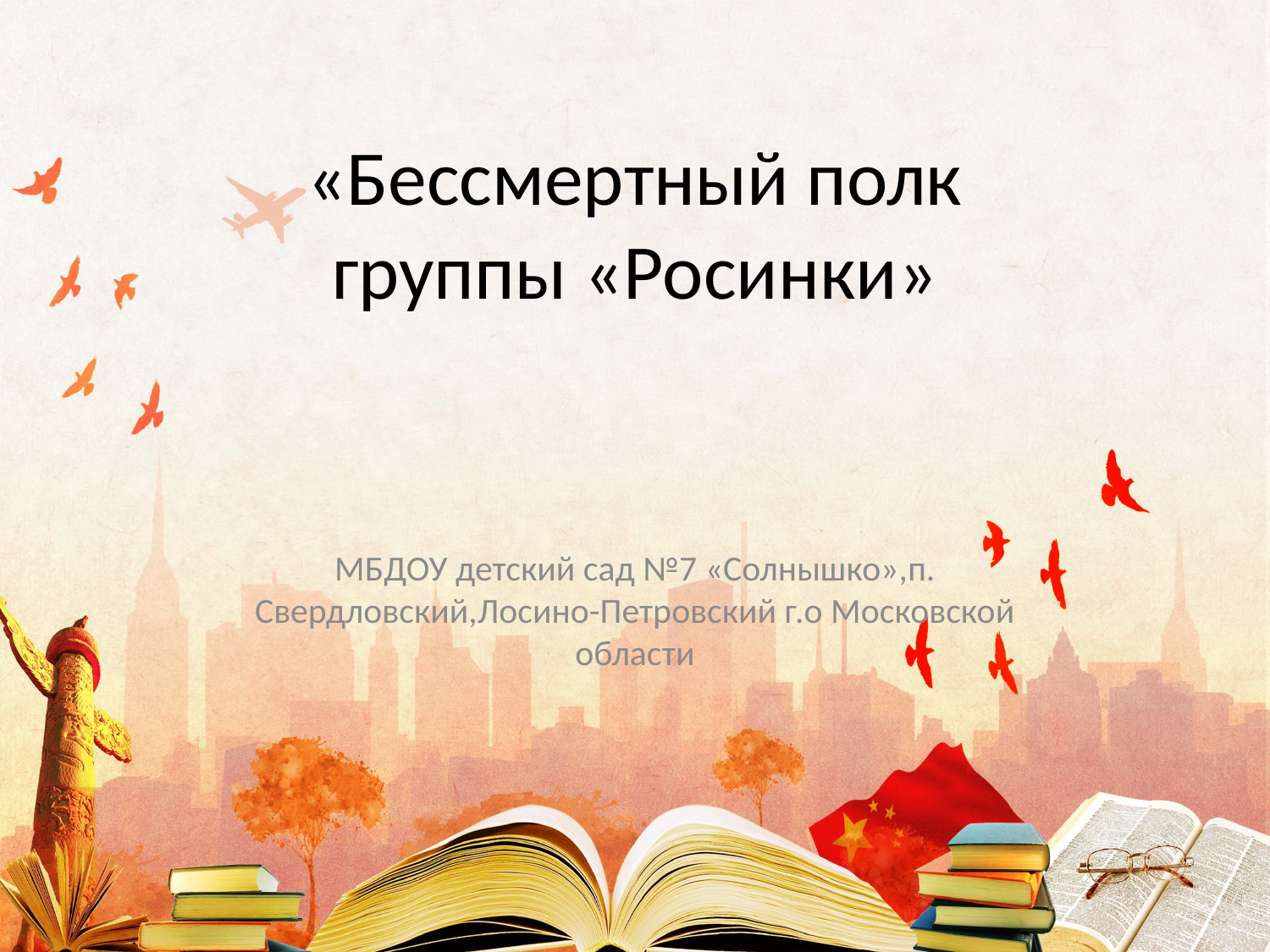

# «Бессмертный полк группы «Росинки»
МБДОУ детский сад №7 «Солнышко»,п. Свердловский,Лосино-Петровский г.о Московской области